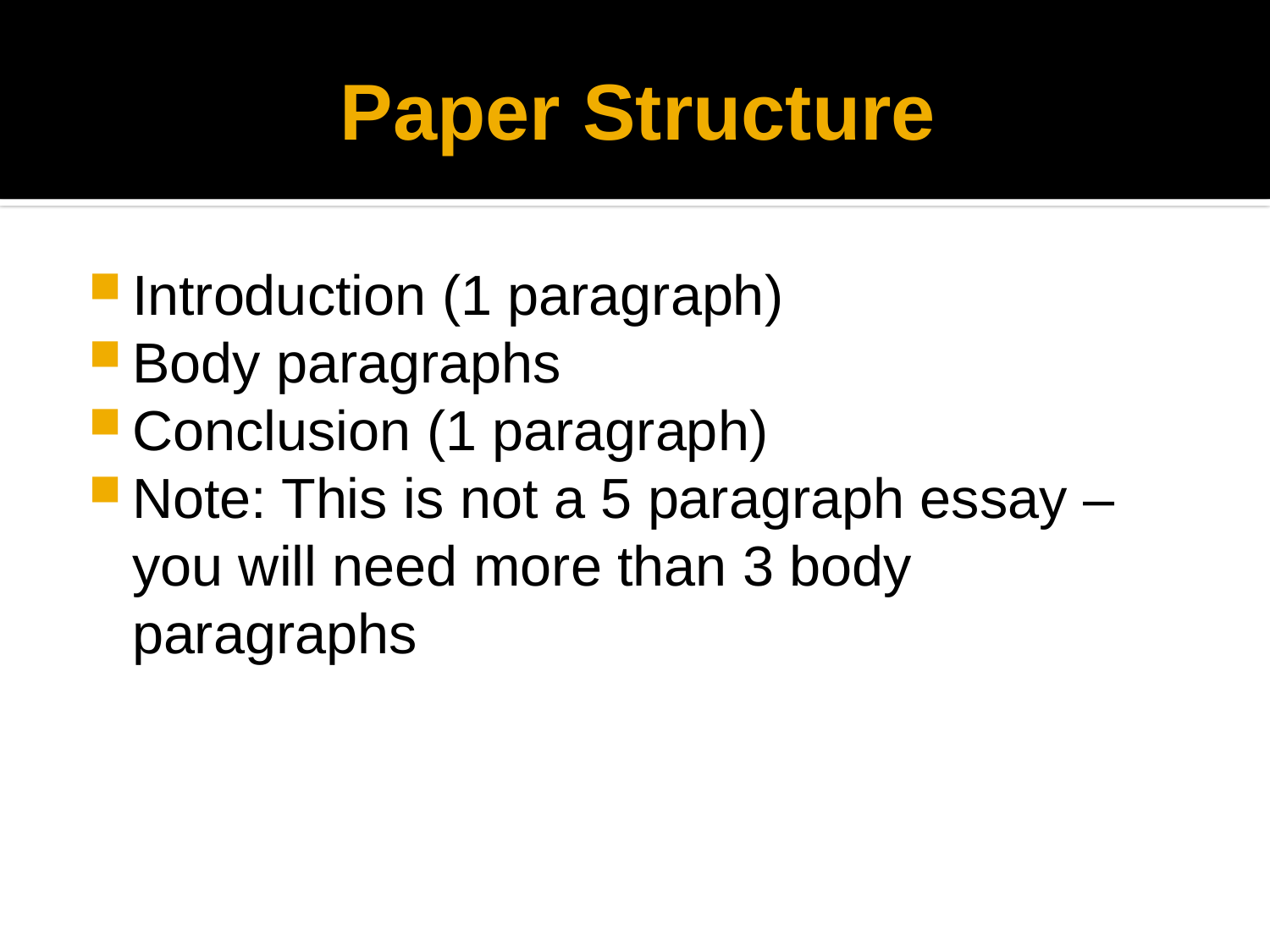

# Paper Structure
Introduction (1 paragraph)
Body paragraphs
Conclusion (1 paragraph)
Note: This is not a 5 paragraph essay – you will need more than 3 body paragraphs